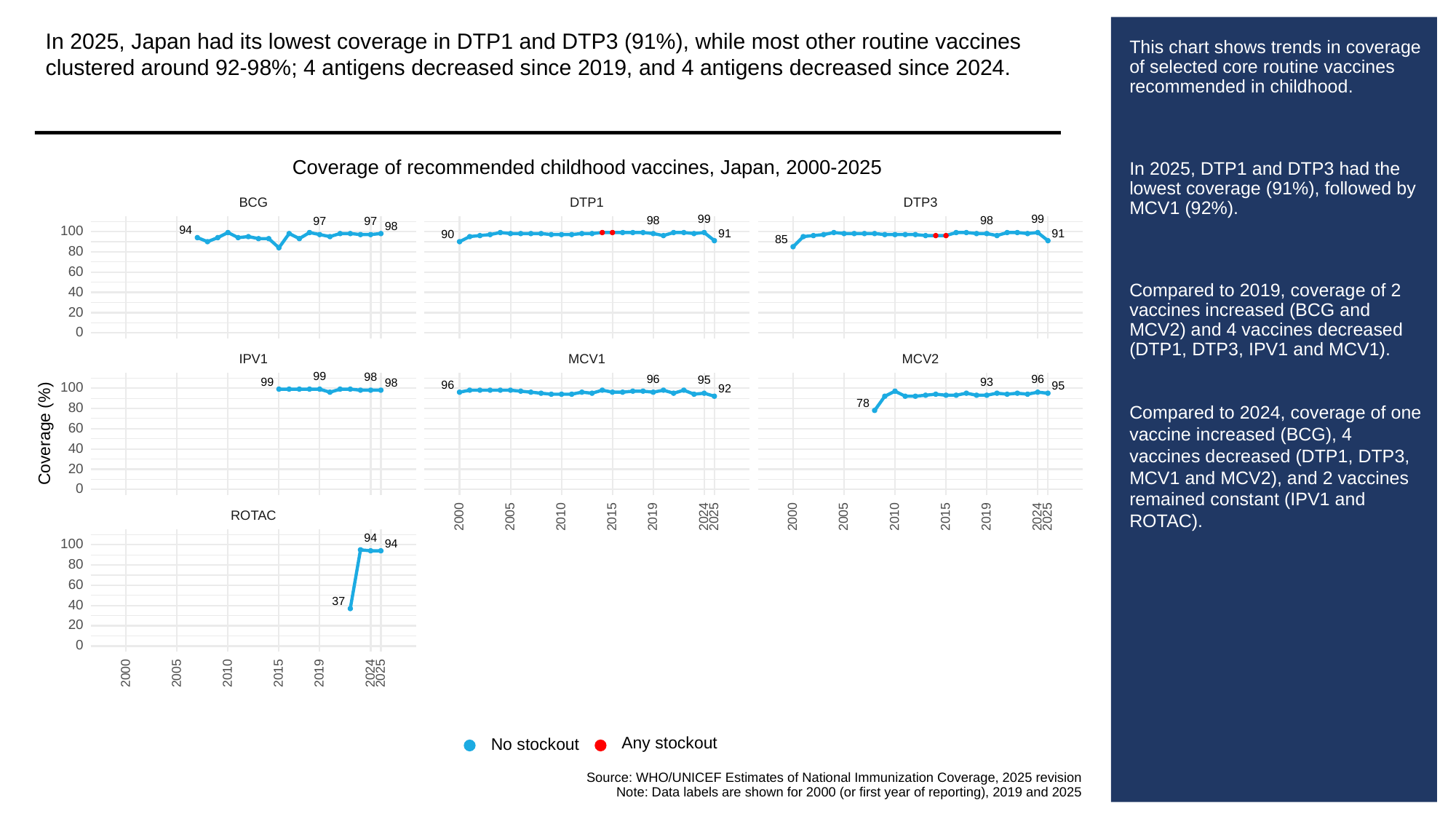

In 2025, Japan had its lowest coverage in DTP1 and DTP3 (91%), while most other routine vaccines clustered around 92-98%; 4 antigens decreased since 2019, and 4 antigens decreased since 2024.
# This chart shows trends in coverage of selected core routine vaccines recommended in childhood.

In 2025, DTP1 and DTP3 had the lowest coverage (91%), followed by MCV1 (92%).

Compared to 2019, coverage of 2 vaccines increased (BCG and MCV2) and 4 vaccines decreased (DTP1, DTP3, IPV1 and MCV1).

Compared to 2024, coverage of one vaccine increased (BCG), 4 vaccines decreased (DTP1, DTP3, MCV1 and MCV2), and 2 vaccines remained constant (IPV1 and ROTAC).

Coverage of recommended childhood vaccines, Japan, 2000-2025
BCG
DTP3
DTP1
99
99

98
98
97
97

98
100
94
91
91

90

85

80

60

40

20

0

MCV1
MCV2
IPV1
99

98
96
96
95

99
93
98
96
95
100
92

78
80

60
Coverage (%)

40

20

0

ROTAC
2000
2005
2010
2015
2019
2024
2025
2000
2005
2010
2015
2019
2024
2025

94

100
94

80

60

37
40

20

0

2000
2005
2010
2015
2019
2024
2025
Any stockout
No stockout

Source: WHO/UNICEF Estimates of National Immunization Coverage, 2025 revision
Note: Data labels are shown for 2000 (or first year of reporting), 2019 and 2025